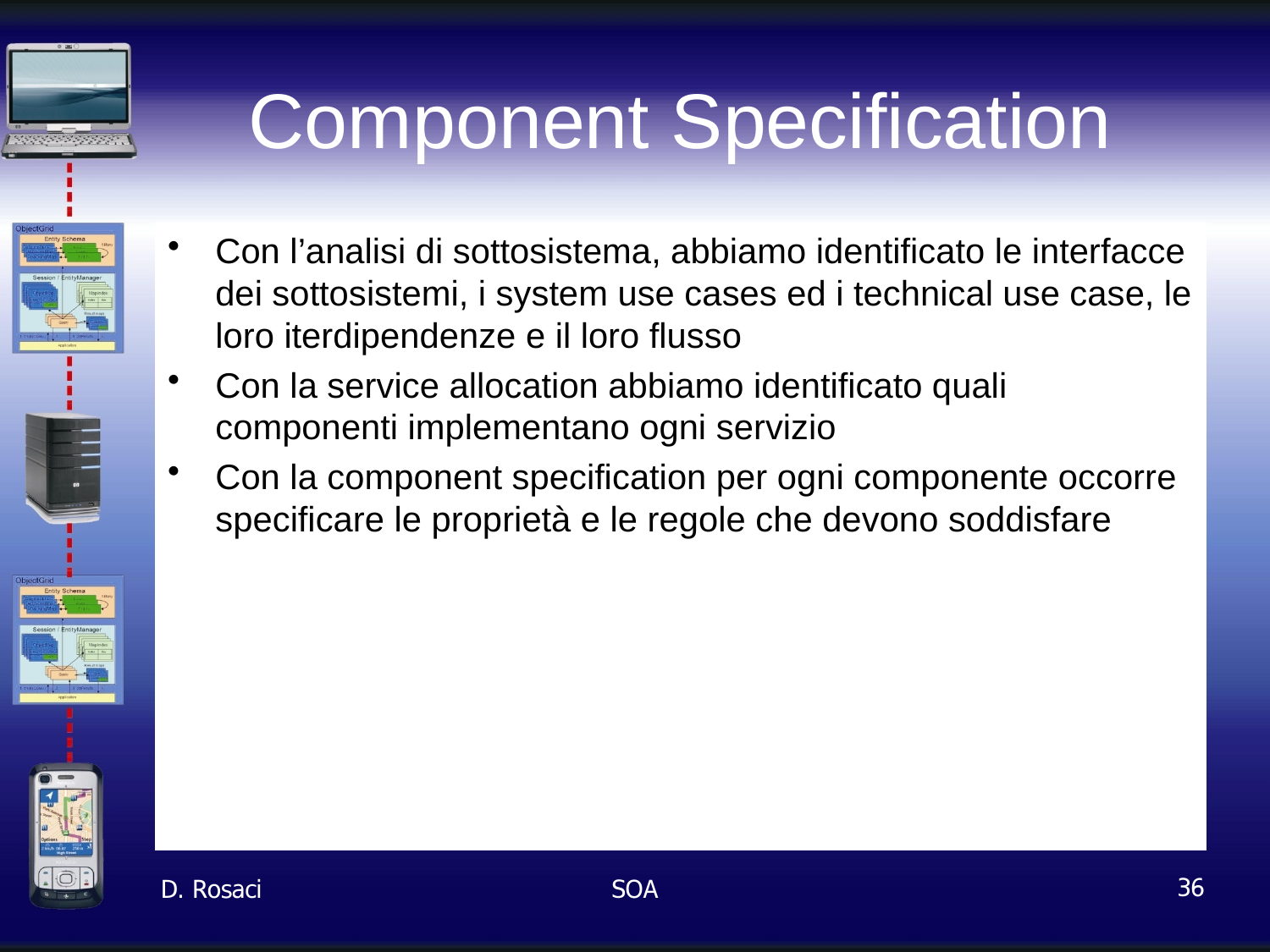

# Component Specification
Con l’analisi di sottosistema, abbiamo identificato le interfacce dei sottosistemi, i system use cases ed i technical use case, le loro iterdipendenze e il loro flusso
Con la service allocation abbiamo identificato quali componenti implementano ogni servizio
Con la component specification per ogni componente occorre specificare le proprietà e le regole che devono soddisfare
D. Rosaci
SOA